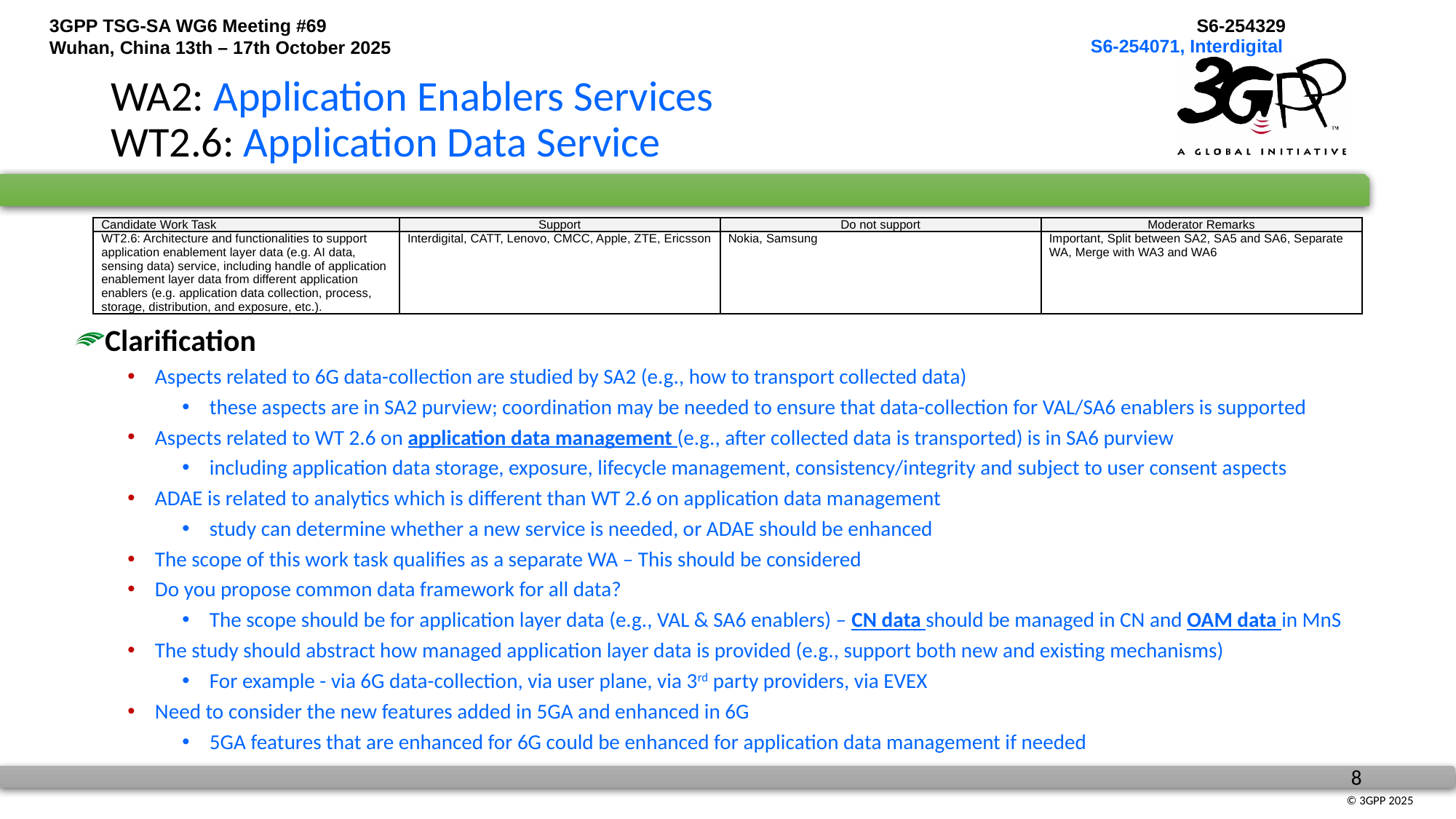

S6-254071, Interdigital
# WA2: Application Enablers Services WT2.6: Application Data Service
| Candidate Work Task | Support | Do not support | Moderator Remarks |
| --- | --- | --- | --- |
| WT2.6: Architecture and functionalities to support application enablement layer data (e.g. AI data, sensing data) service, including handle of application enablement layer data from different application enablers (e.g. application data collection, process, storage, distribution, and exposure, etc.). | Interdigital, CATT, Lenovo, CMCC, Apple, ZTE, Ericsson | Nokia, Samsung | Important, Split between SA2, SA5 and SA6, Separate WA, Merge with WA3 and WA6 |
Clarification
Aspects related to 6G data-collection are studied by SA2 (e.g., how to transport collected data)
these aspects are in SA2 purview; coordination may be needed to ensure that data-collection for VAL/SA6 enablers is supported
Aspects related to WT 2.6 on application data management (e.g., after collected data is transported) is in SA6 purview
including application data storage, exposure, lifecycle management, consistency/integrity and subject to user consent aspects
ADAE is related to analytics which is different than WT 2.6 on application data management
study can determine whether a new service is needed, or ADAE should be enhanced
The scope of this work task qualifies as a separate WA – This should be considered
Do you propose common data framework for all data?
The scope should be for application layer data (e.g., VAL & SA6 enablers) – CN data should be managed in CN and OAM data in MnS
The study should abstract how managed application layer data is provided (e.g., support both new and existing mechanisms)
For example - via 6G data-collection, via user plane, via 3rd party providers, via EVEX
Need to consider the new features added in 5GA and enhanced in 6G
5GA features that are enhanced for 6G could be enhanced for application data management if needed